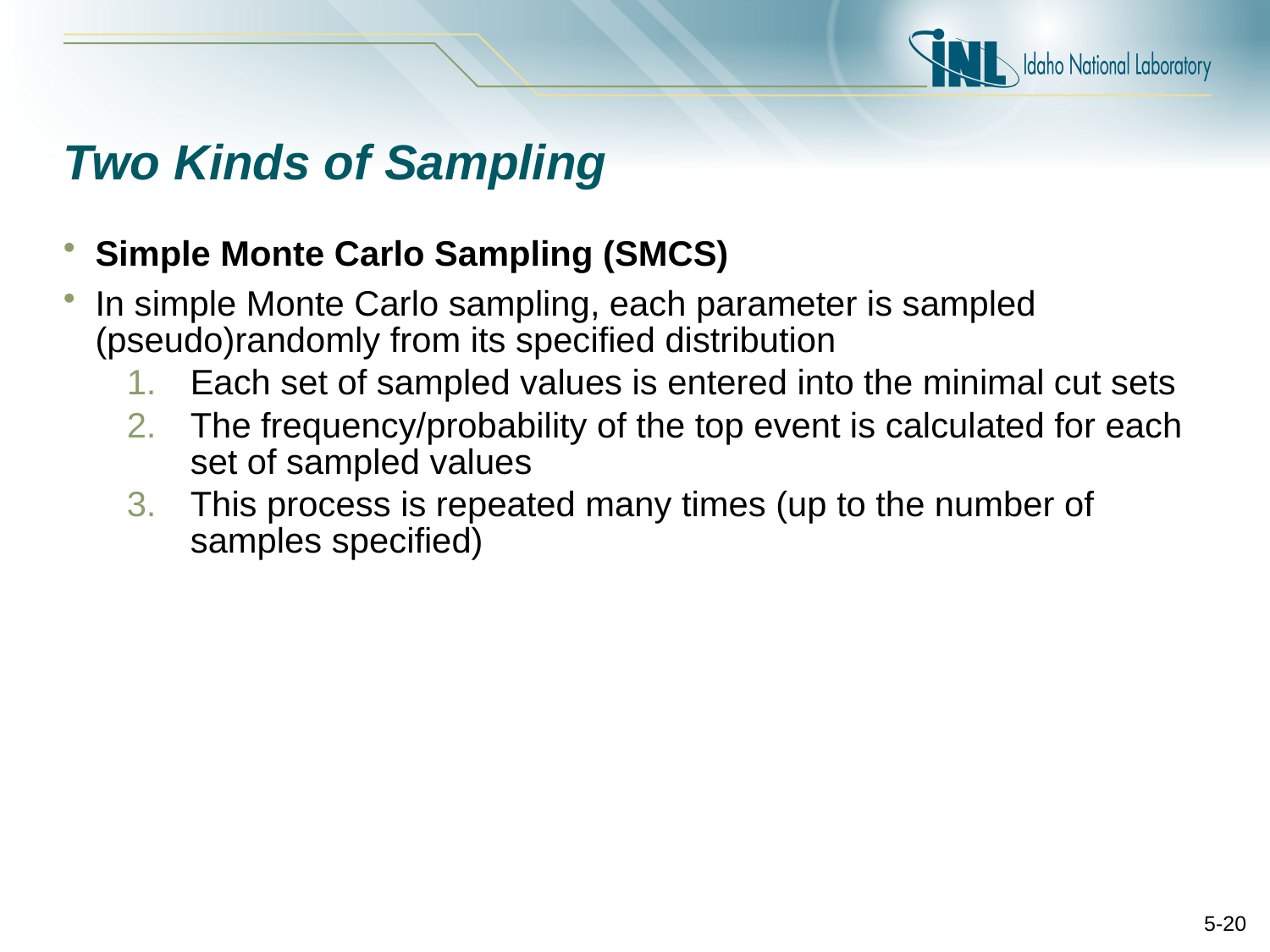

# Two Kinds of Sampling
Simple Monte Carlo Sampling (SMCS)
In simple Monte Carlo sampling, each parameter is sampled (pseudo)randomly from its specified distribution
Each set of sampled values is entered into the minimal cut sets
The frequency/probability of the top event is calculated for each set of sampled values
This process is repeated many times (up to the number of samples specified)
5-20